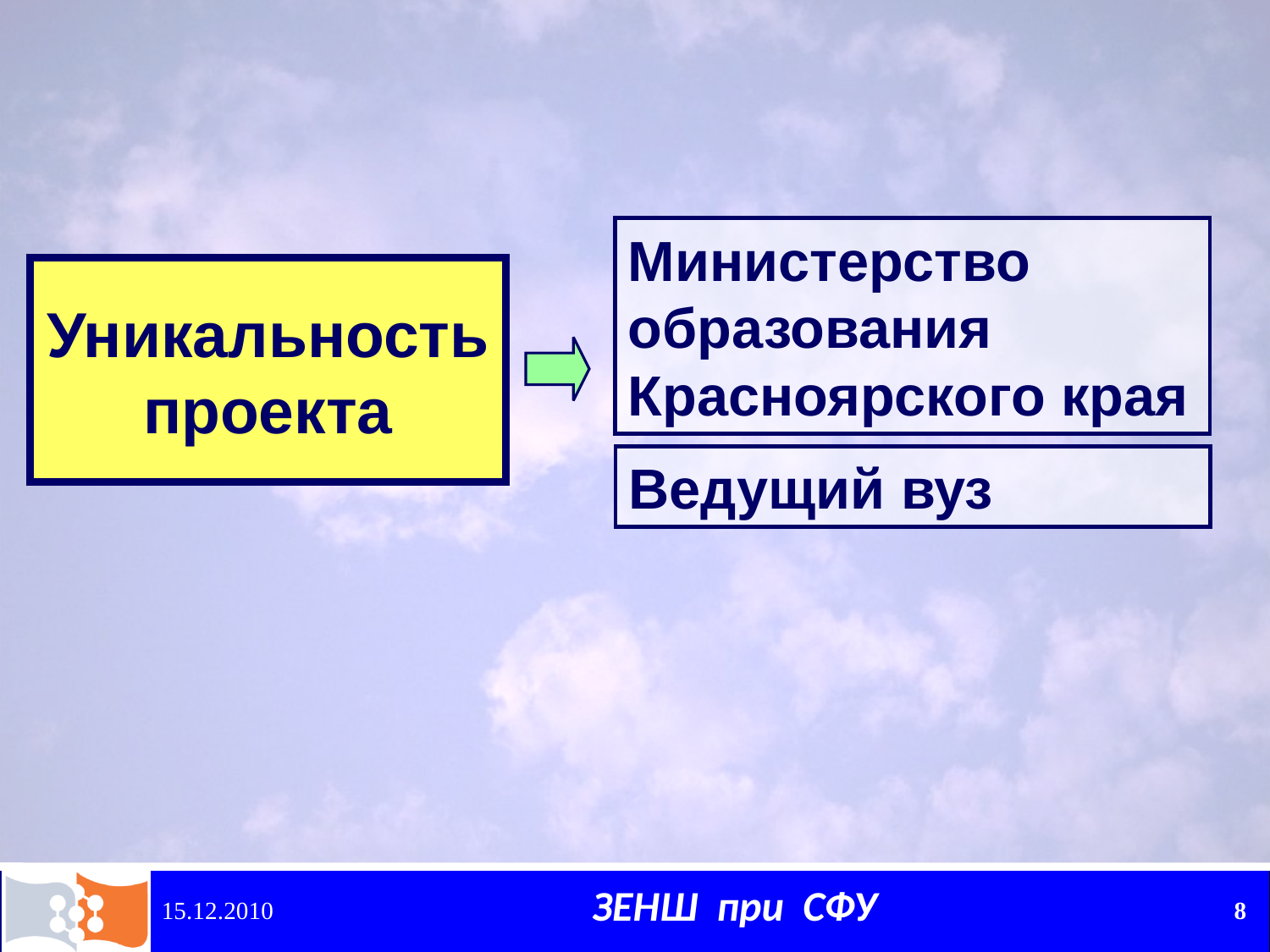

Министерство образования Красноярского края
Уникальность проекта

Ведущий вуз
15.12.2010
8